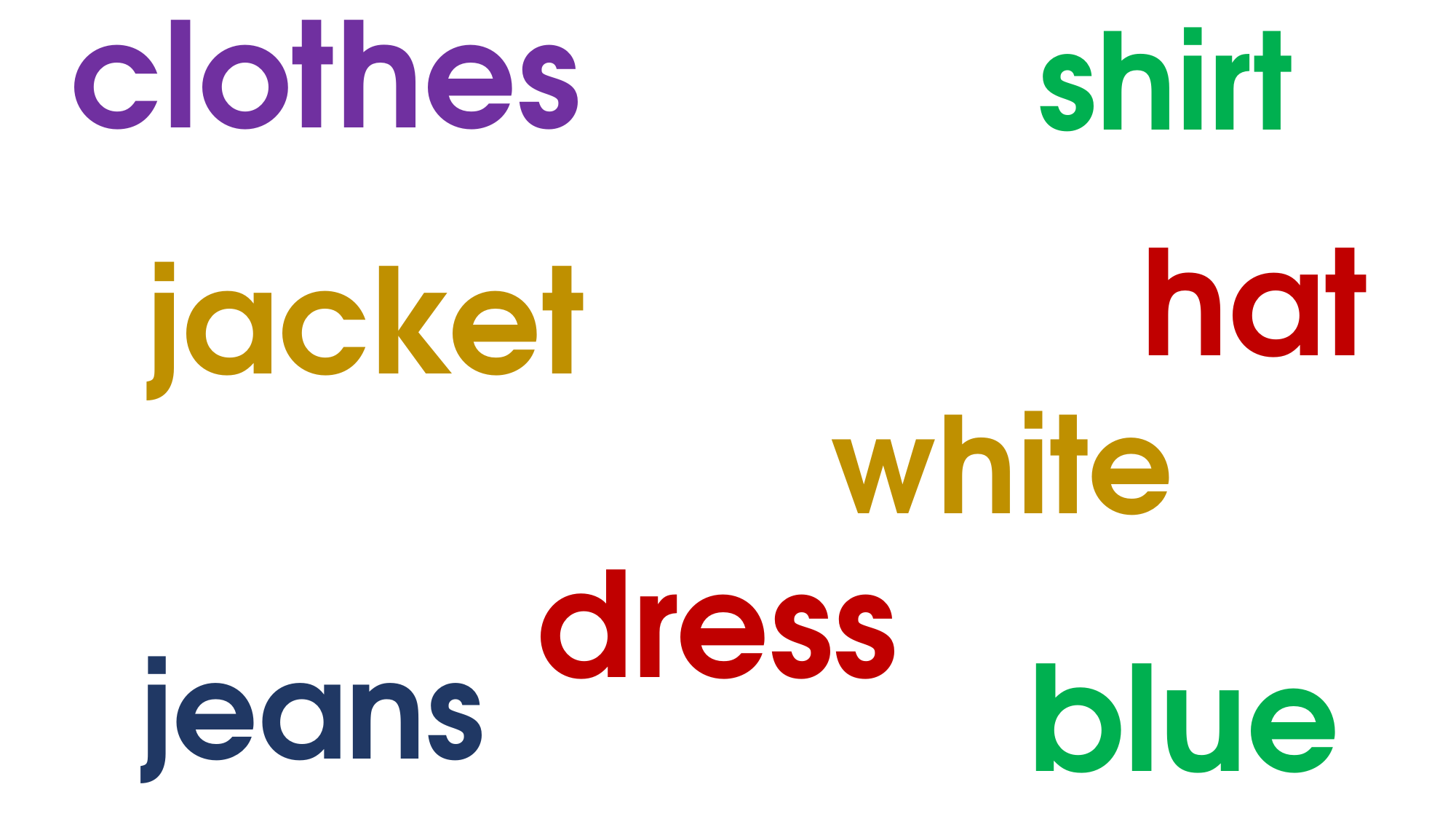

clothes
shirt
hat
jacket
white
dress
jeans
blue